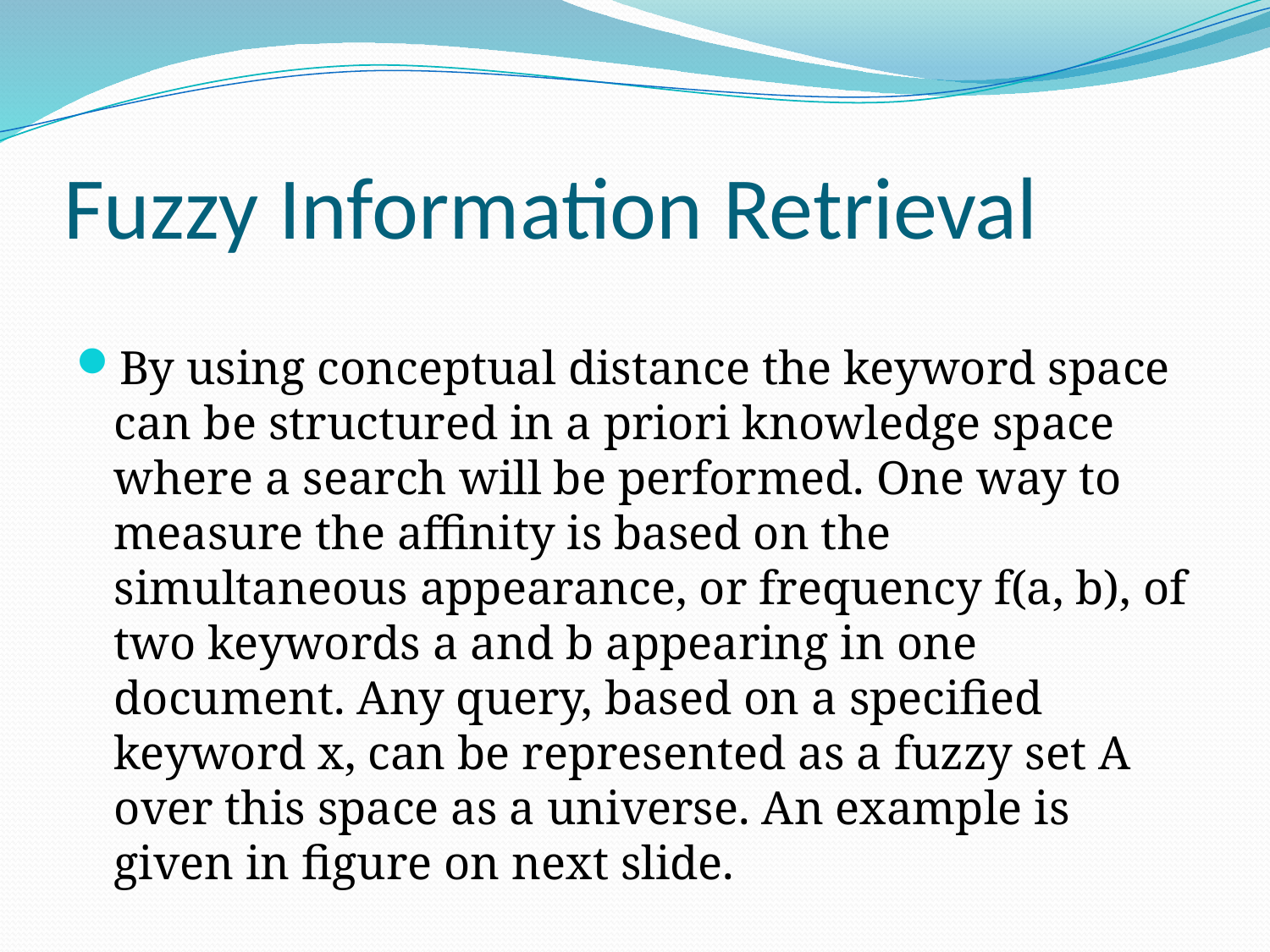

# Fuzzy Information Retrieval

By using conceptual distance the keyword space can be structured in a priori knowledge space where a search will be performed. One way to measure the affinity is based on the simultaneous appearance, or frequency f(a, b), of two keywords a and b appearing in one document. Any query, based on a specified keyword x, can be represented as a fuzzy set A over this space as a universe. An example is given in figure on next slide.